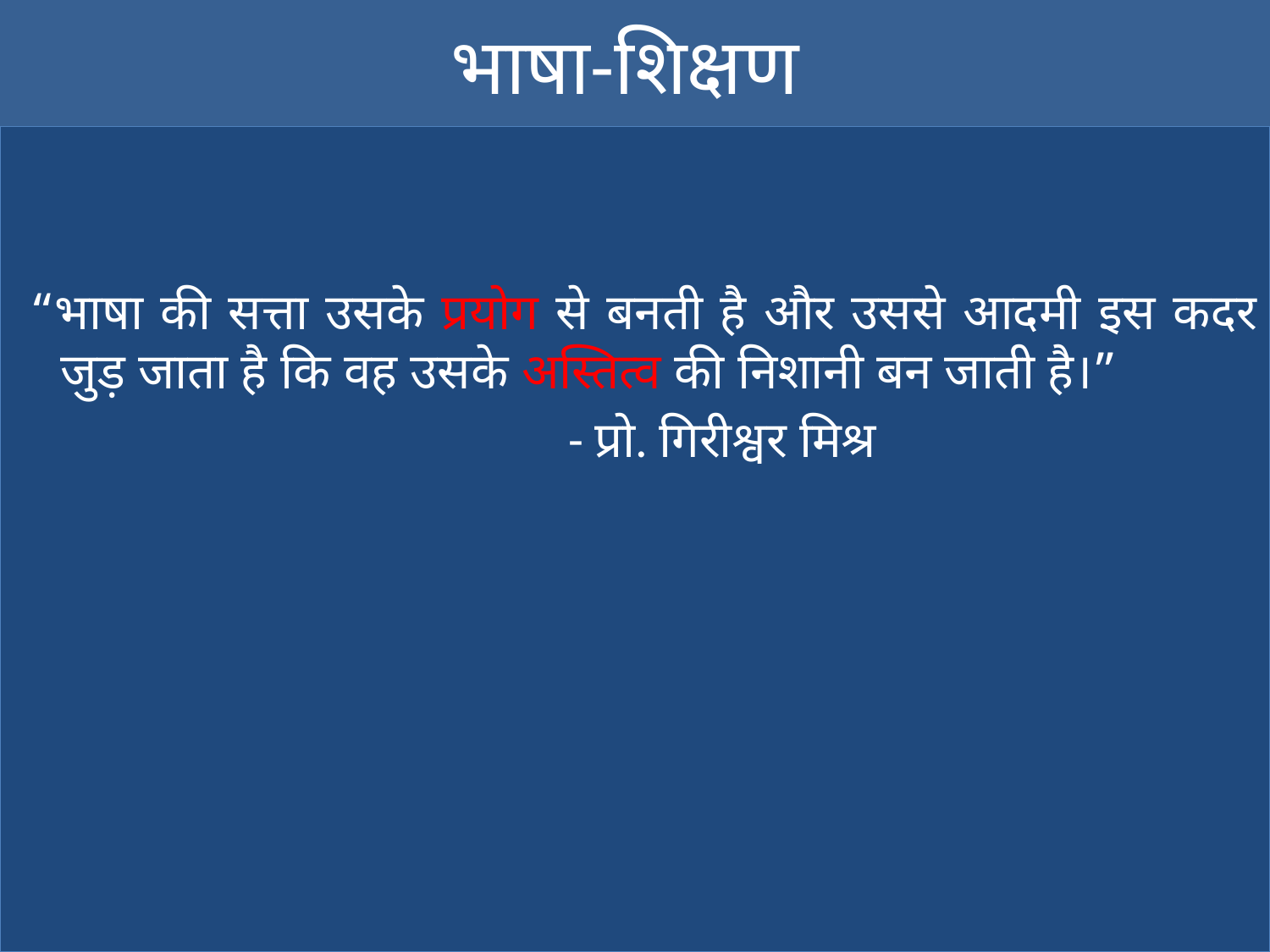

# भाषा-शिक्षण

 “भाषा की सत्ता उसके प्रयोग से बनती है और उससे आदमी इस कदर जुड़ जाता है कि वह उसके अस्तित्व की निशानी बन जाती है।”
					- प्रो. गिरीश्वर मिश्र